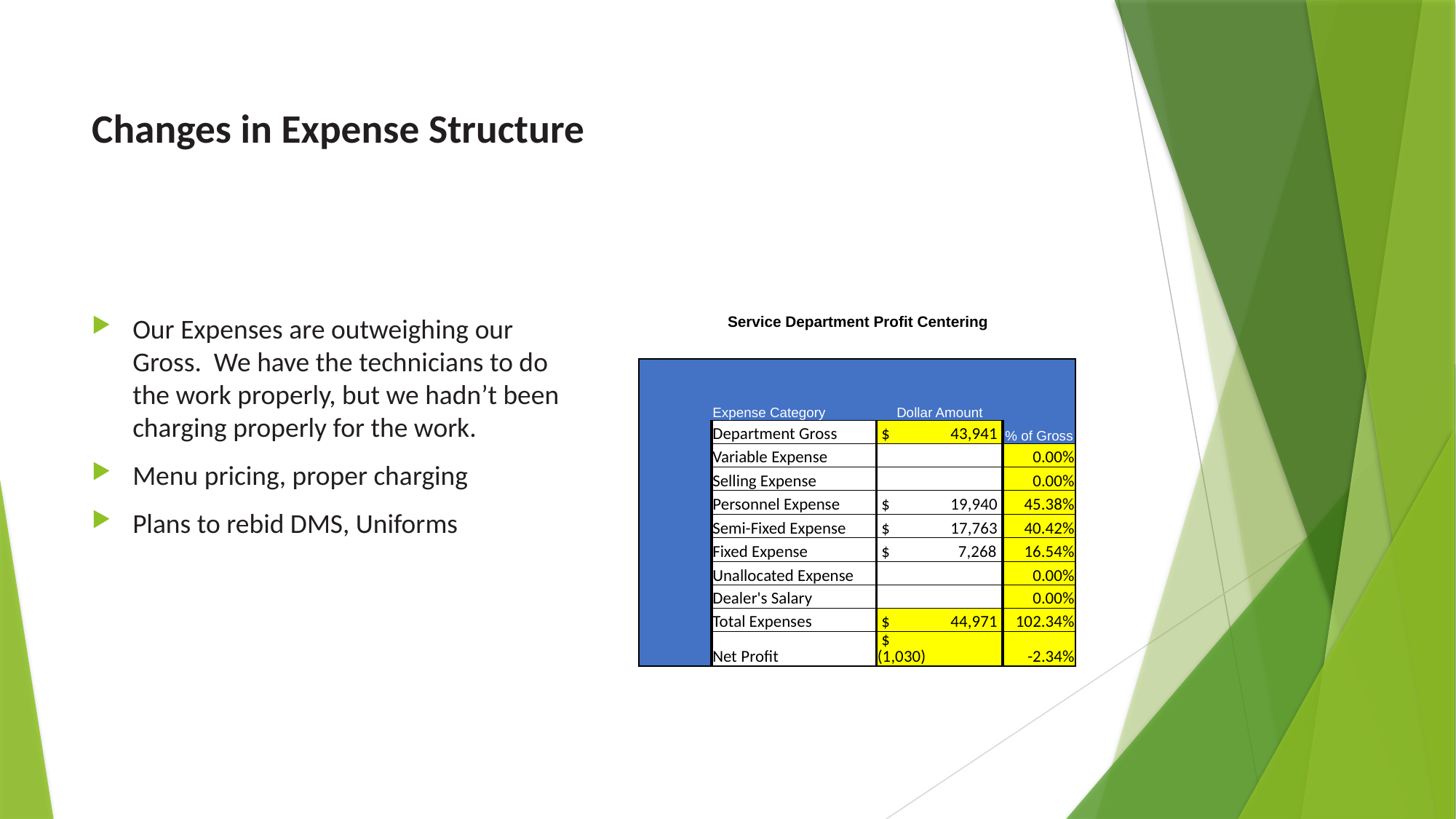

# Changes in Expense Structure

Our Expenses are outweighing our Gross.  We have the technicians to do the work properly, but we hadn’t been charging properly for the work.
Menu pricing, proper charging
Plans to rebid DMS, Uniforms

| Service Department Profit Centering |  |  |  |
| --- | --- | --- | --- |
|  |  |  |  |
|  | Expense Category | Dollar Amount |  |
|  | Department Gross | $ 43,941 | % of Gross |
|  | Variable Expense |  | 0.00% |
|  | Selling Expense |  | 0.00% |
|  | Personnel Expense | $ 19,940 | 45.38% |
|  | Semi-Fixed Expense | $ 17,763 | 40.42% |
|  | Fixed Expense | $ 7,268 | 16.54% |
|  | Unallocated Expense |  | 0.00% |
|  | Dealer's Salary |  | 0.00% |
|  | Total Expenses | $ 44,971 | 102.34% |
|  | Net Profit | $ (1,030) | -2.34% |